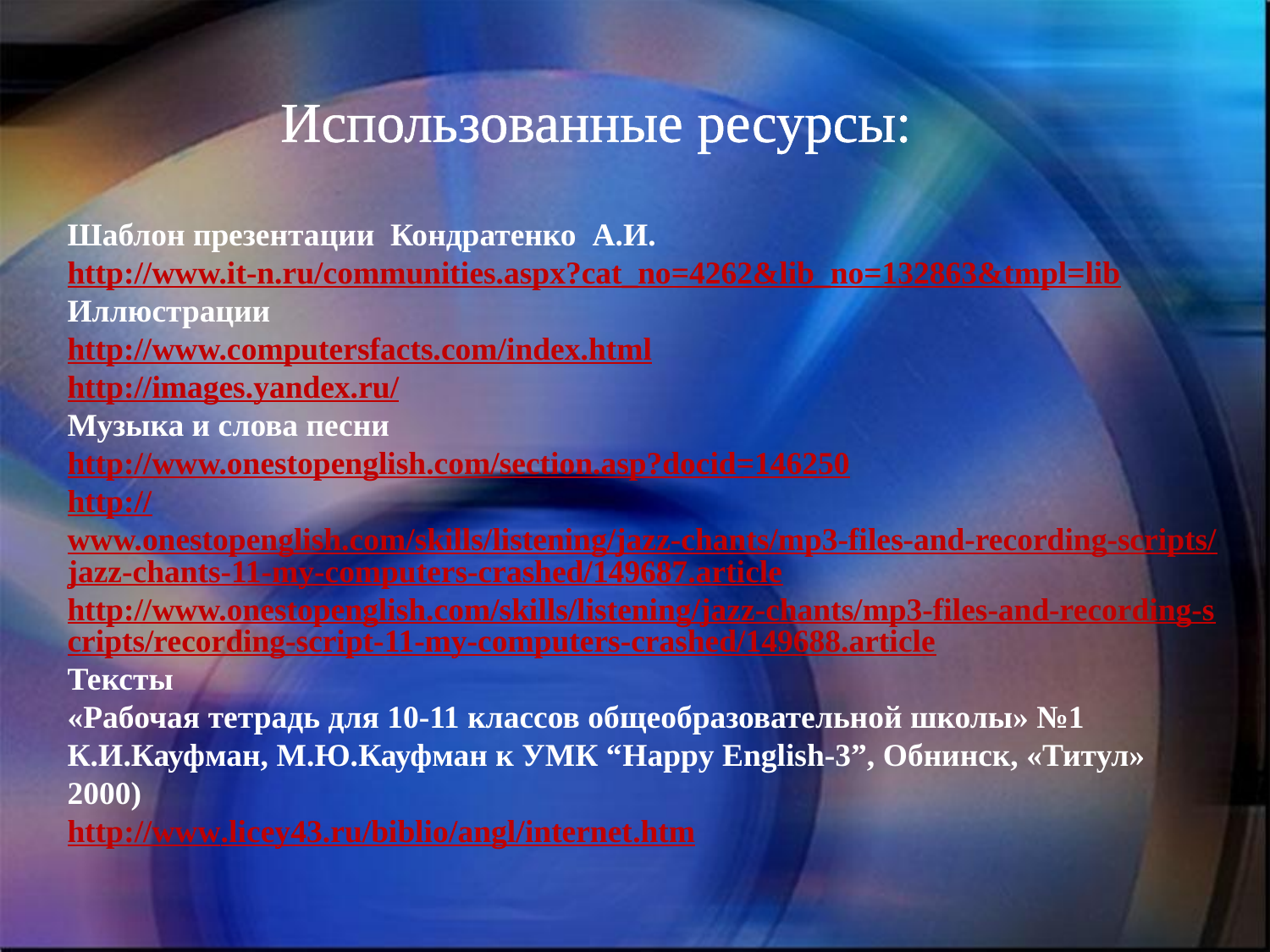

Использованные ресурсы:

Шаблон презентации  Кондратенко  А.И.
http://www.it-n.ru/communities.aspx?cat_no=4262&lib_no=132863&tmpl=lib
Иллюстрации
http://www.computersfacts.com/index.html
http://images.yandex.ru/
Музыка и слова песни
http://www.onestopenglish.com/section.asp?docid=146250
http://www.onestopenglish.com/skills/listening/jazz-chants/mp3-files-and-recording-scripts/jazz-chants-11-my-computers-crashed/149687.article
http://www.onestopenglish.com/skills/listening/jazz-chants/mp3-files-and-recording-scripts/recording-script-11-my-computers-crashed/149688.article
Тексты
«Рабочая тетрадь для 10-11 классов общеобразовательной школы» №1  К.И.Кауфман, М.Ю.Кауфман к УМК “Happy English-3”, Обнинск, «Титул» 2000)
http://www.licey43.ru/biblio/angl/internet.htm